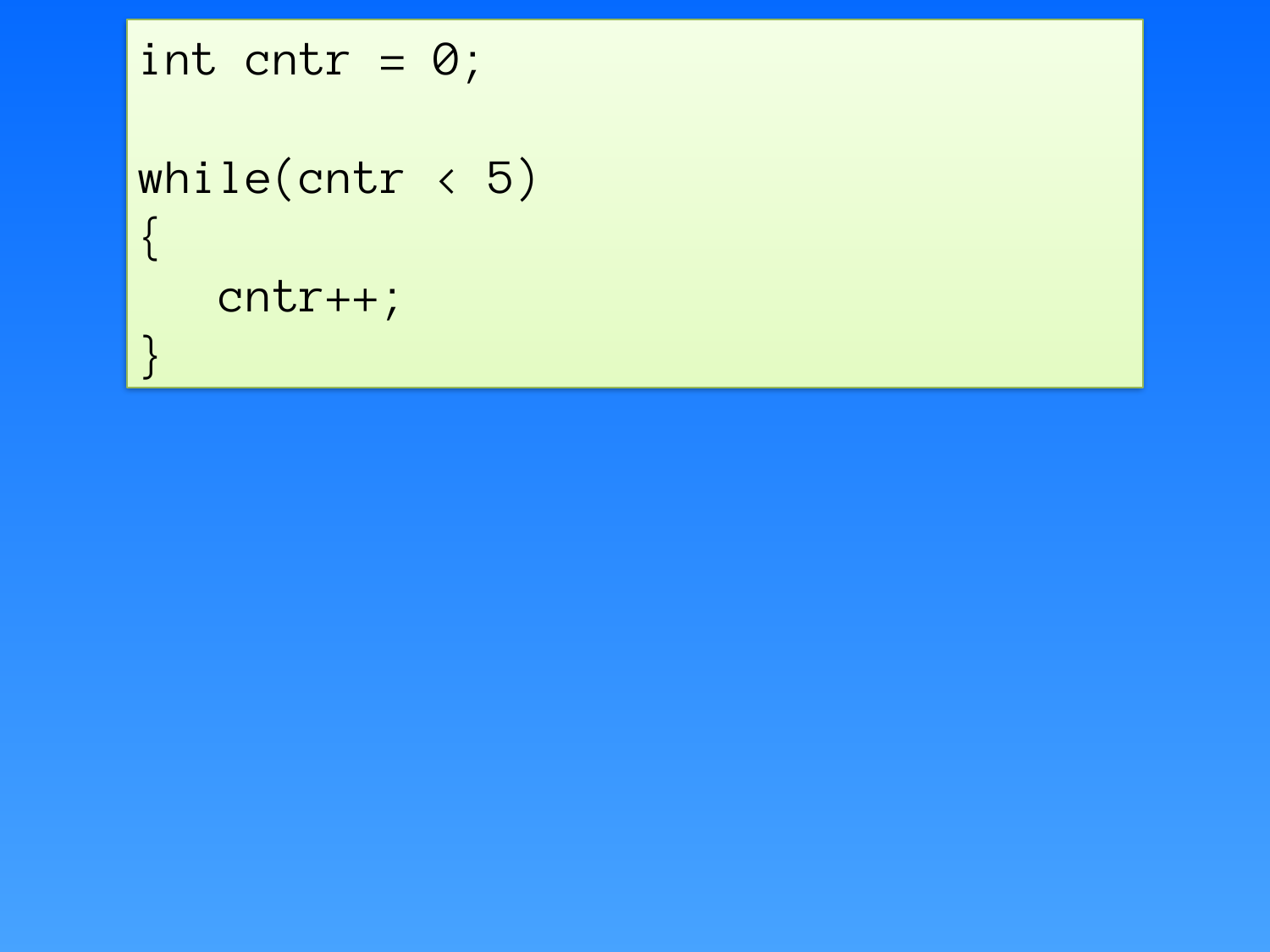

int cntr = 0;

while(cntr < 5)
{
   cntr++;
}